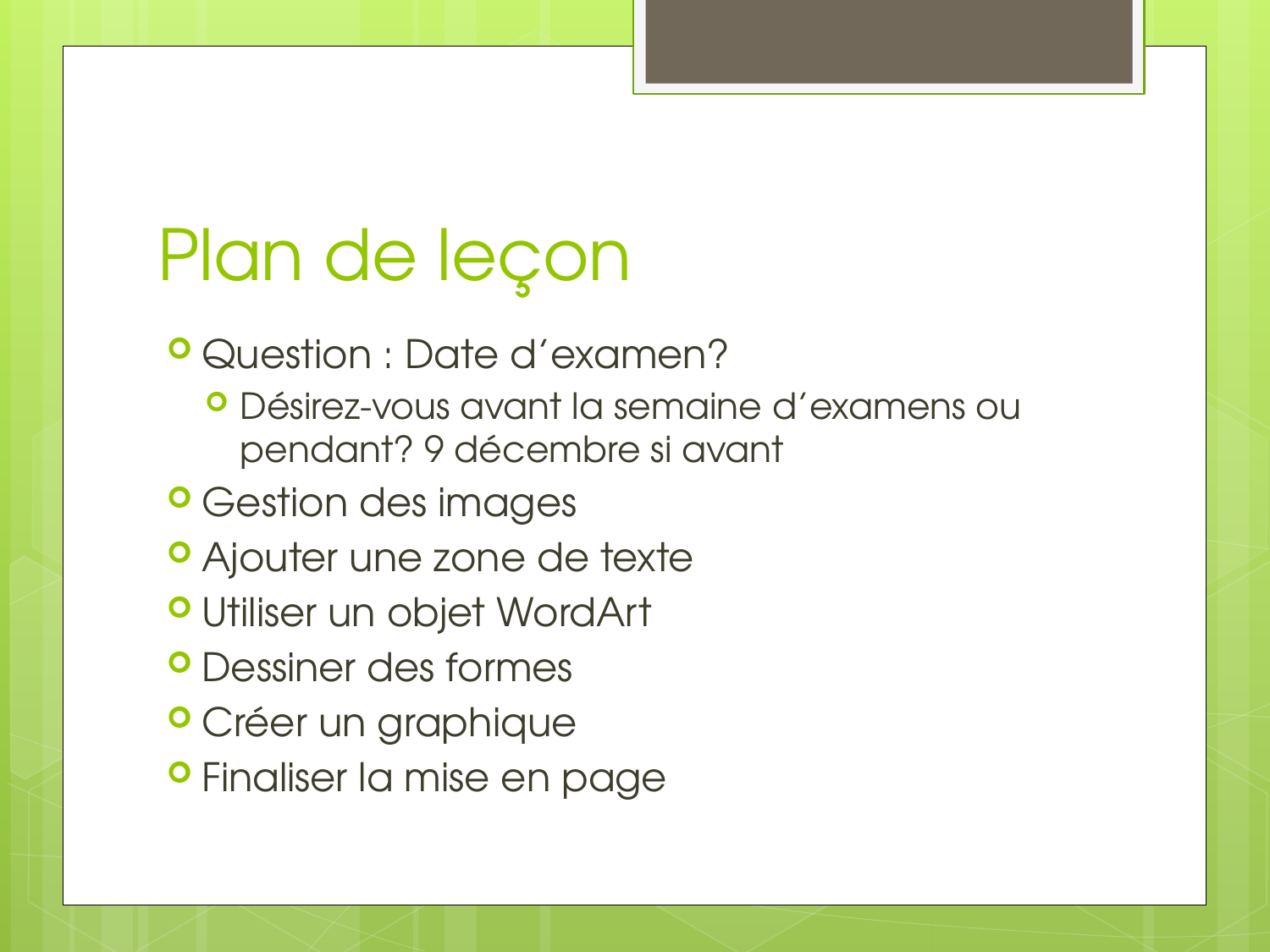

# Plan de leçon
Question : Date d’examen?
Désirez-vous avant la semaine d’examens ou pendant? 9 décembre si avant
Gestion des images
Ajouter une zone de texte
Utiliser un objet WordArt
Dessiner des formes
Créer un graphique
Finaliser la mise en page